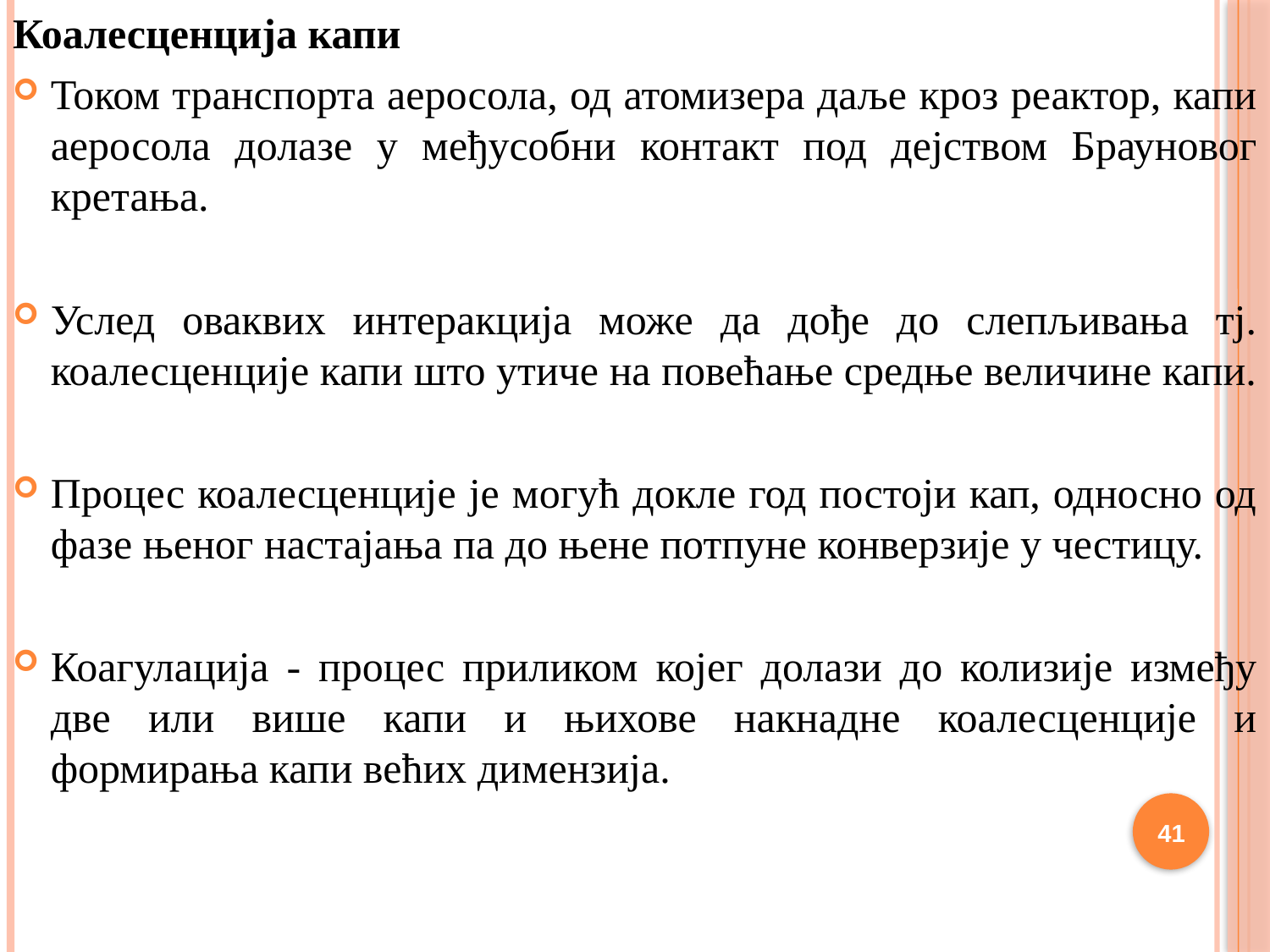

Коалесценција капи
Током транспорта аеросола, од атомизера даље кроз реактор, капи аеросола долазе у међусобни контакт под дејством Брауновог кретања.

Услед оваквих интеракција може да дође до слепљивања тј. коалесценције капи што утиче на повећање средње величине капи.

Процес коалесценције је могућ докле год постоји кап, односно од фазе њеног настајања па до њене потпуне конверзије у честицу.

Коагулација - процес приликом којег долази до колизије између две или више капи и њихове накнадне коалесценције и формирања капи већих димензија.

41